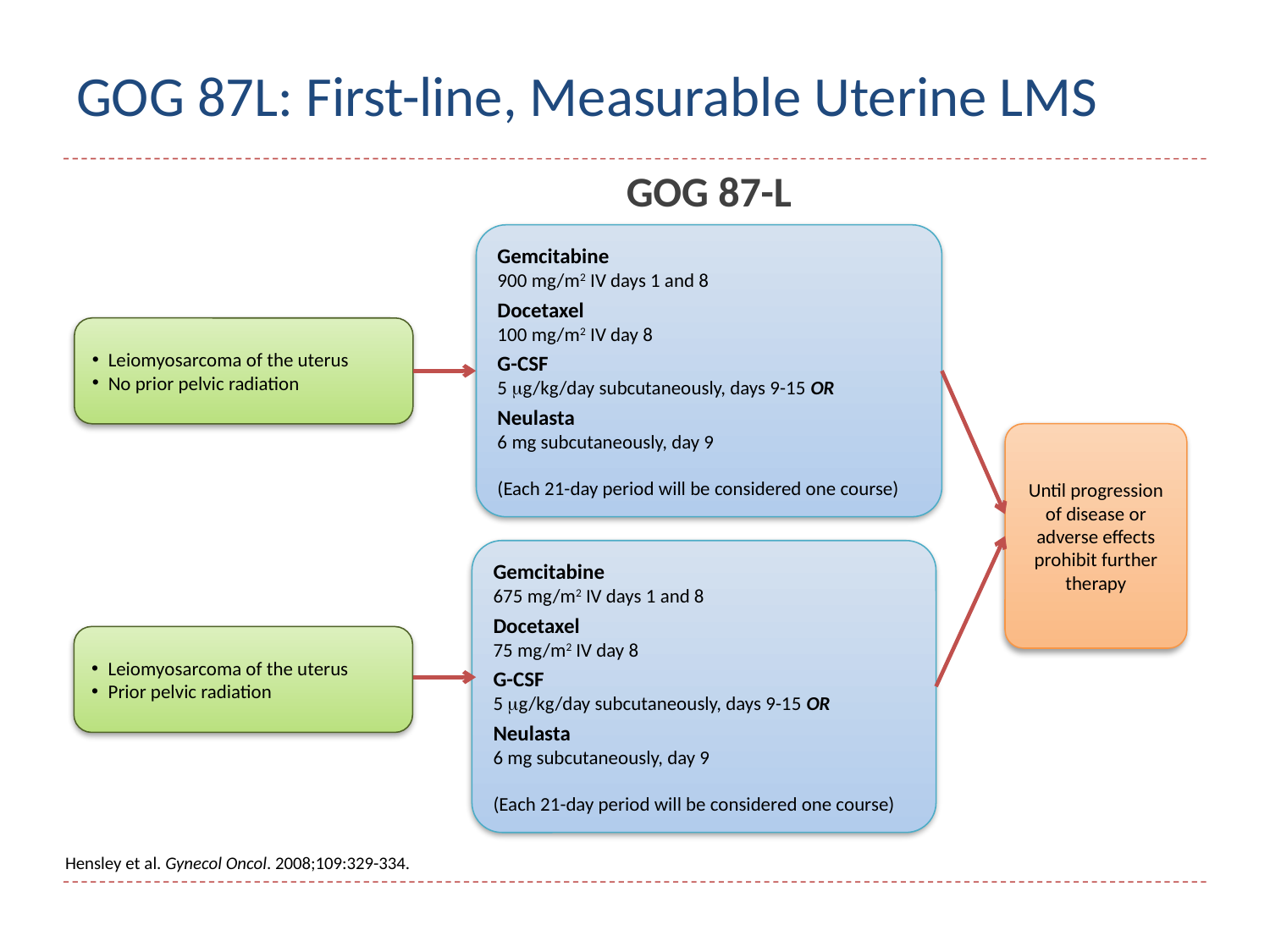

# GOG 87L: First-line, Measurable Uterine LMS
GOG 87-L
Gemcitabine
900 mg/m2 IV days 1 and 8
Docetaxel
100 mg/m2 IV day 8
G-CSF
5 μg/kg/day subcutaneously, days 9-15 OR
Neulasta
6 mg subcutaneously, day 9

(Each 21-day period will be considered one course)

Leiomyosarcoma of the uterus
No prior pelvic radiation
Until progression of disease or adverse effects prohibit further therapy
Gemcitabine
675 mg/m2 IV days 1 and 8
Docetaxel
75 mg/m2 IV day 8
G-CSF
5 μg/kg/day subcutaneously, days 9-15 OR
Neulasta
6 mg subcutaneously, day 9

(Each 21-day period will be considered one course)
Leiomyosarcoma of the uterus
Prior pelvic radiation
Hensley et al. Gynecol Oncol. 2008;109:329-334.